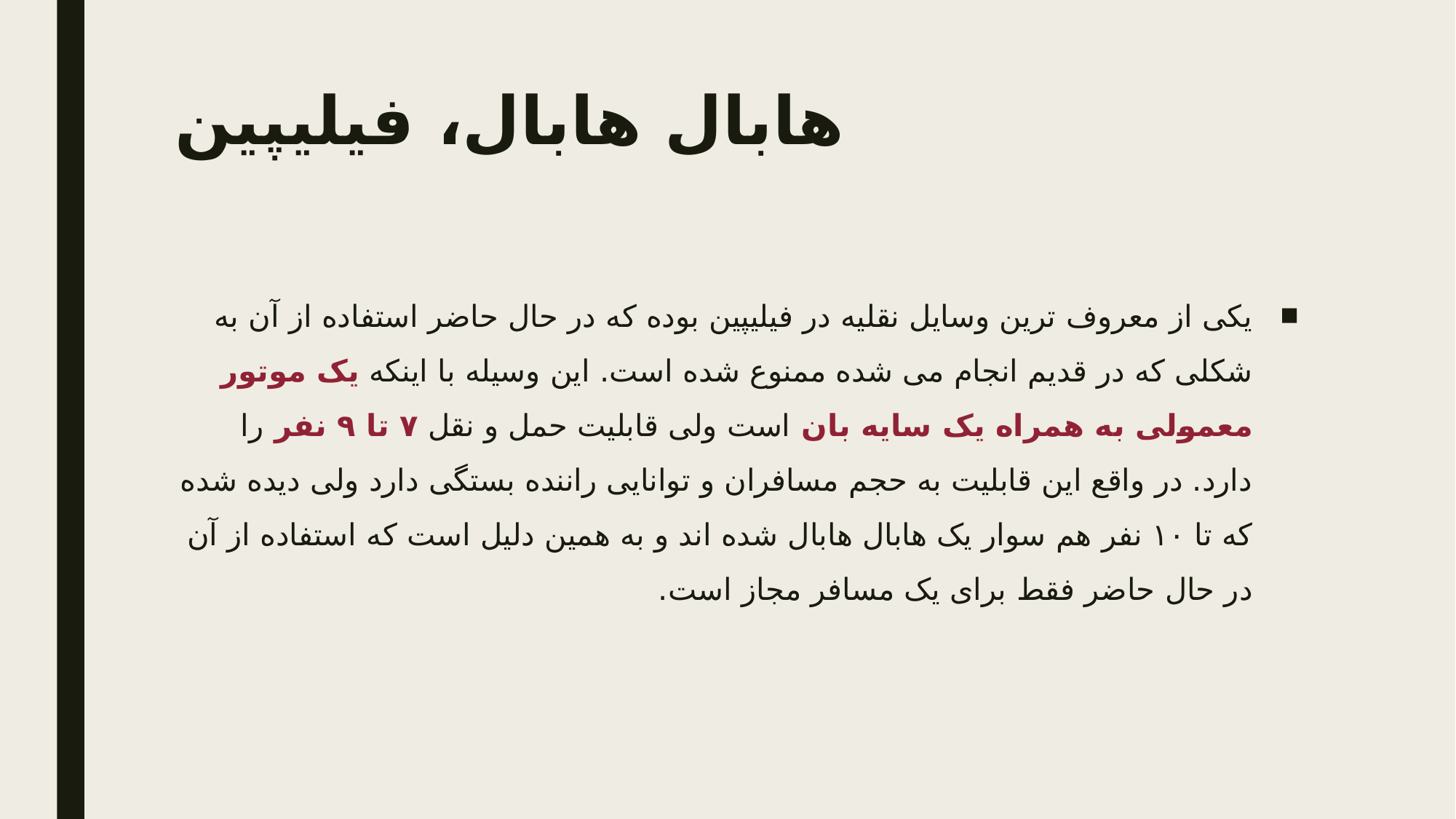

# هابال هابال، فیلیپین
یکی از معروف ترین وسایل نقلیه در فیلیپین بوده که در حال حاضر استفاده از آن به شکلی که در قدیم انجام می شده ممنوع شده است. این وسیله با اینکه یک موتور معمولی به همراه یک سایه بان است ولی قابلیت حمل و نقل ۷ تا ۹ نفر را دارد. در واقع این قابلیت به حجم مسافران و توانایی راننده بستگی دارد ولی دیده شده که تا ۱۰ نفر هم سوار یک هابال هابال شده اند و به همین دلیل است که استفاده از آن در حال حاضر فقط برای یک مسافر مجاز است.